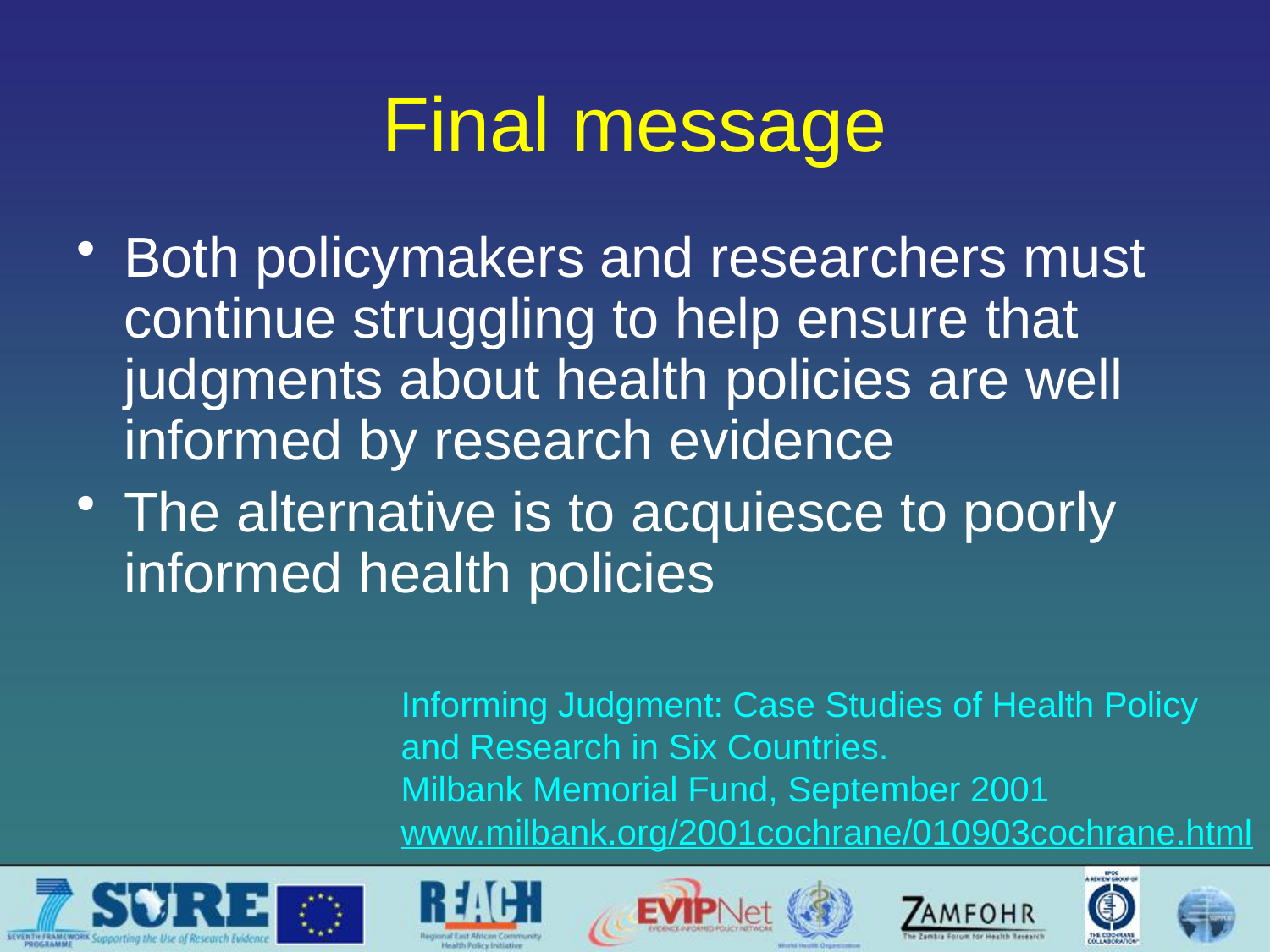

# Final message
Both policymakers and researchers must continue struggling to help ensure that judgments about health policies are well informed by research evidence
The alternative is to acquiesce to poorly informed health policies
Informing Judgment: Case Studies of Health Policy
and Research in Six Countries.
Milbank Memorial Fund, September 2001
www.milbank.org/2001cochrane/010903cochrane.html